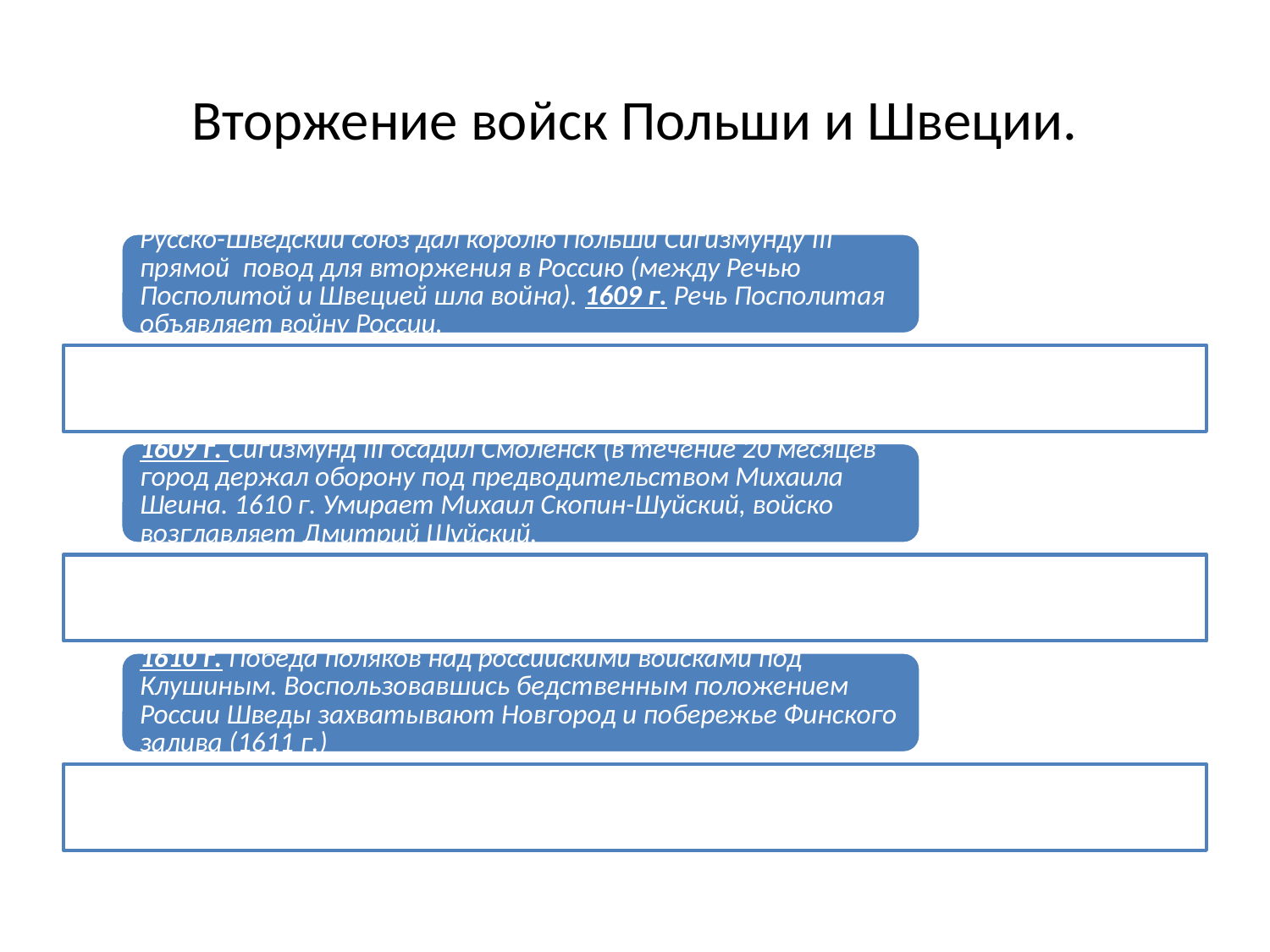

# Вторжение войск Польши и Швеции.
Русско-Шведский союз дал королю Польши Сигизмунду III прямой  повод для вторжения в Россию (между Речью Посполитой и Швецией шла война). 1609 г. Речь Посполитая объявляет войну России.
1609 г. Сигизмунд III осадил Смоленск (в течение 20 месяцев город держал оборону под предводительством Михаила Шеина. 1610 г. Умирает Михаил Скопин-Шуйский, войско возглавляет Дмитрий Шуйский.
1610 г. Победа поляков над российскими войсками под Клушиным. Воспользовавшись бедственным положением России Шведы захватывают Новгород и побережье Финского залива (1611 г.)